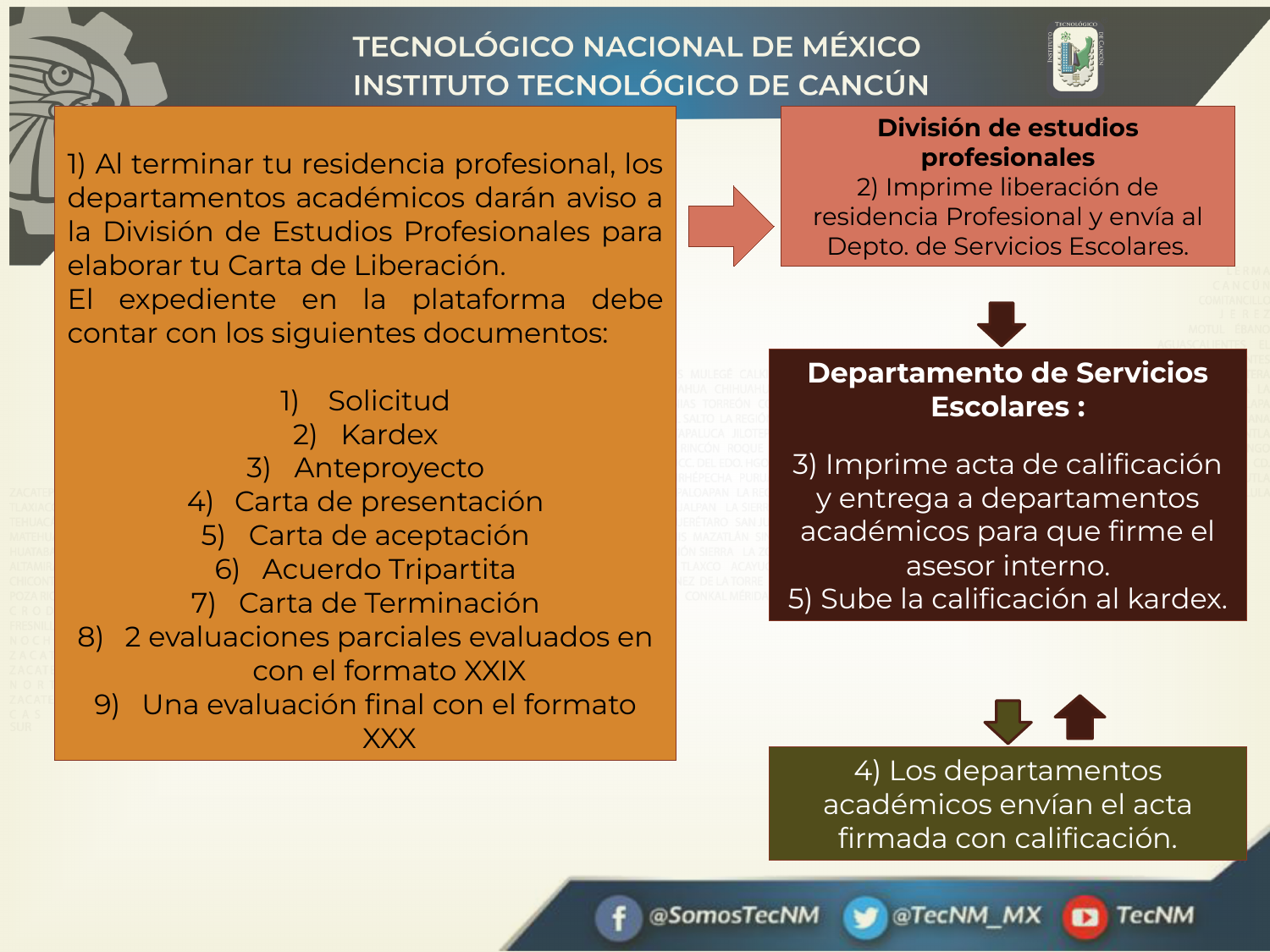

1) Al terminar tu residencia profesional, los departamentos académicos darán aviso a la División de Estudios Profesionales para elaborar tu Carta de Liberación.
El expediente en la plataforma debe contar con los siguientes documentos:

Solicitud
Kardex
Anteproyecto
Carta de presentación
Carta de aceptación
Acuerdo Tripartita
Carta de Terminación
2 evaluaciones parciales evaluados en con el formato XXIX
Una evaluación final con el formato XXX
División de estudios profesionales
2) Imprime liberación de residencia Profesional y envía al Depto. de Servicios Escolares.

Departamento de Servicios Escolares :

3) Imprime acta de calificación y entrega a departamentos académicos para que firme el asesor interno.
5) Sube la calificación al kardex.

4) Los departamentos académicos envían el acta firmada con calificación.